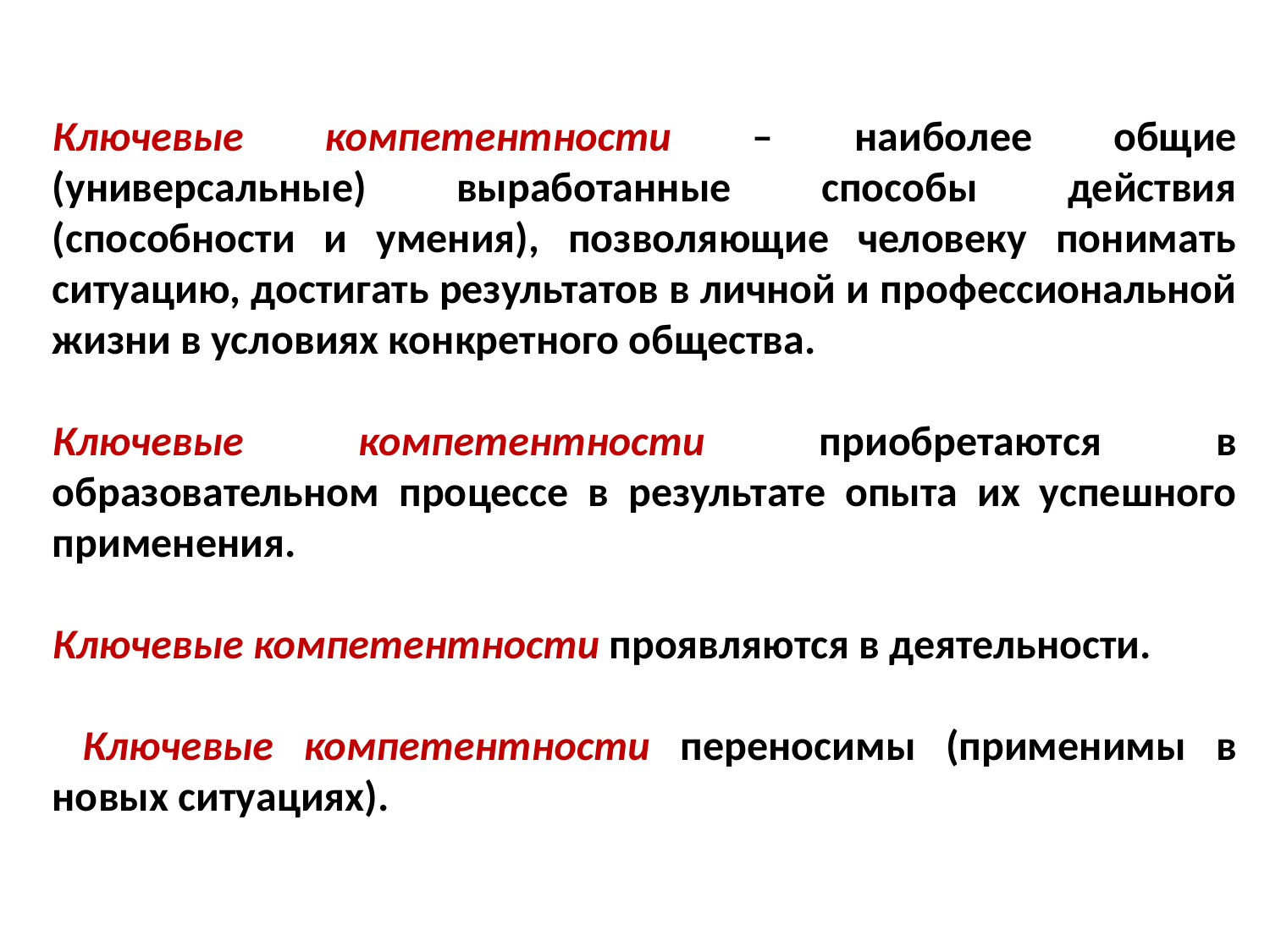

Ключевые компетентности – наиболее общие (универсальные) выработанные способы действия (способности и умения), позволяющие человеку понимать ситуацию, достигать результатов в личной и профессиональной жизни в условиях конкретного общества.

Ключевые компетентности приобретаются в образовательном процессе в результате опыта их успешного применения.

Ключевые компетентности проявляются в деятельности.

 Ключевые компетентности переносимы (применимы в новых ситуациях).